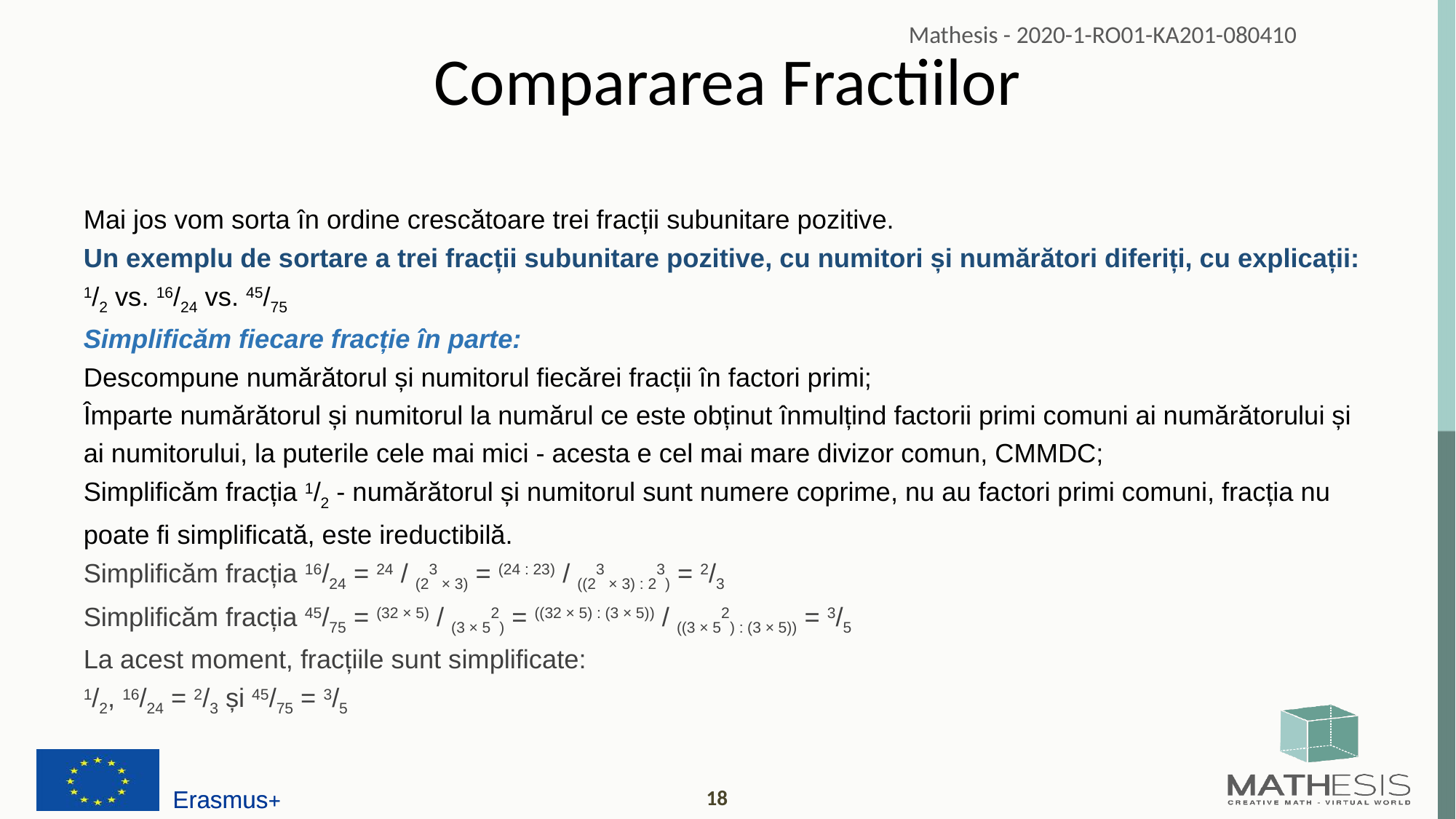

# Compararea Fractiilor
Mai jos vom sorta în ordine crescătoare trei fracții subunitare pozitive.
Un exemplu de sortare a trei fracții subunitare pozitive, cu numitori și numărători diferiți, cu explicații:
1/2 vs. 16/24 vs. 45/75
Simplificăm fiecare fracție în parte:
Descompune numărătorul și numitorul fiecărei fracții în factori primi;
Împarte numărătorul și numitorul la numărul ce este obținut înmulțind factorii primi comuni ai numărătorului și ai numitorului, la puterile cele mai mici - acesta e cel mai mare divizor comun, CMMDC;
Simplificăm fracția 1/2 - numărătorul și numitorul sunt numere coprime, nu au factori primi comuni, fracția nu poate fi simplificată, este ireductibilă.
Simplificăm fracția 16/24 = 24 / (23 × 3) = (24 : 23) / ((23 × 3) : 23) = 2/3
Simplificăm fracția 45/75 = (32 × 5) / (3 × 52) = ((32 × 5) : (3 × 5)) / ((3 × 52) : (3 × 5)) = 3/5
La acest moment, fracțiile sunt simplificate:
1/2, 16/24 = 2/3 și 45/75 = 3/5